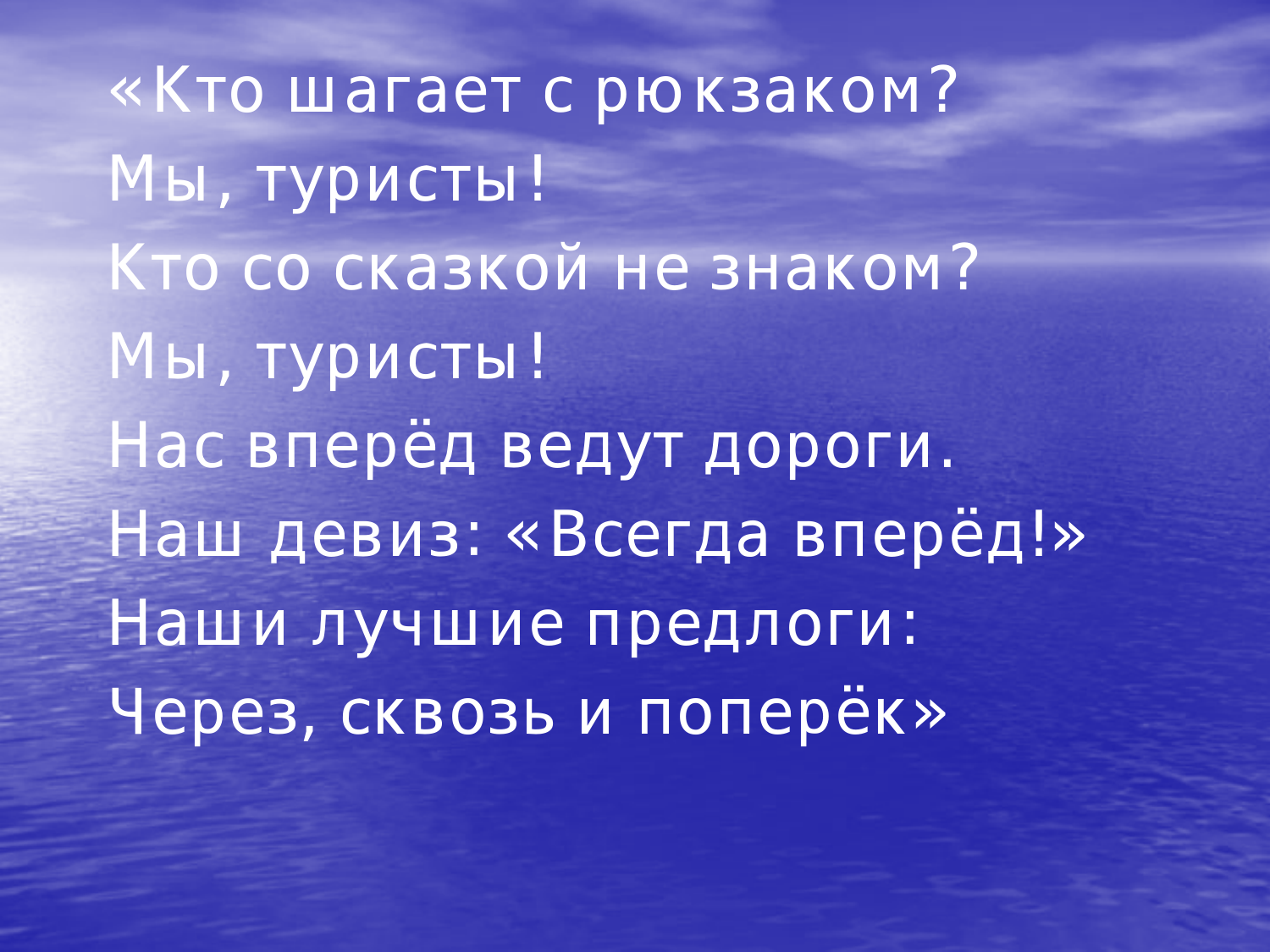

«Кто шагает с рюкзаком?
Мы, туристы!
Кто со сказкой не знаком?
Мы, туристы!
Нас вперёд ведут дороги.
Наш девиз: «Всегда вперёд!»
Наши лучшие предлоги:
Через, сквозь и поперёк»